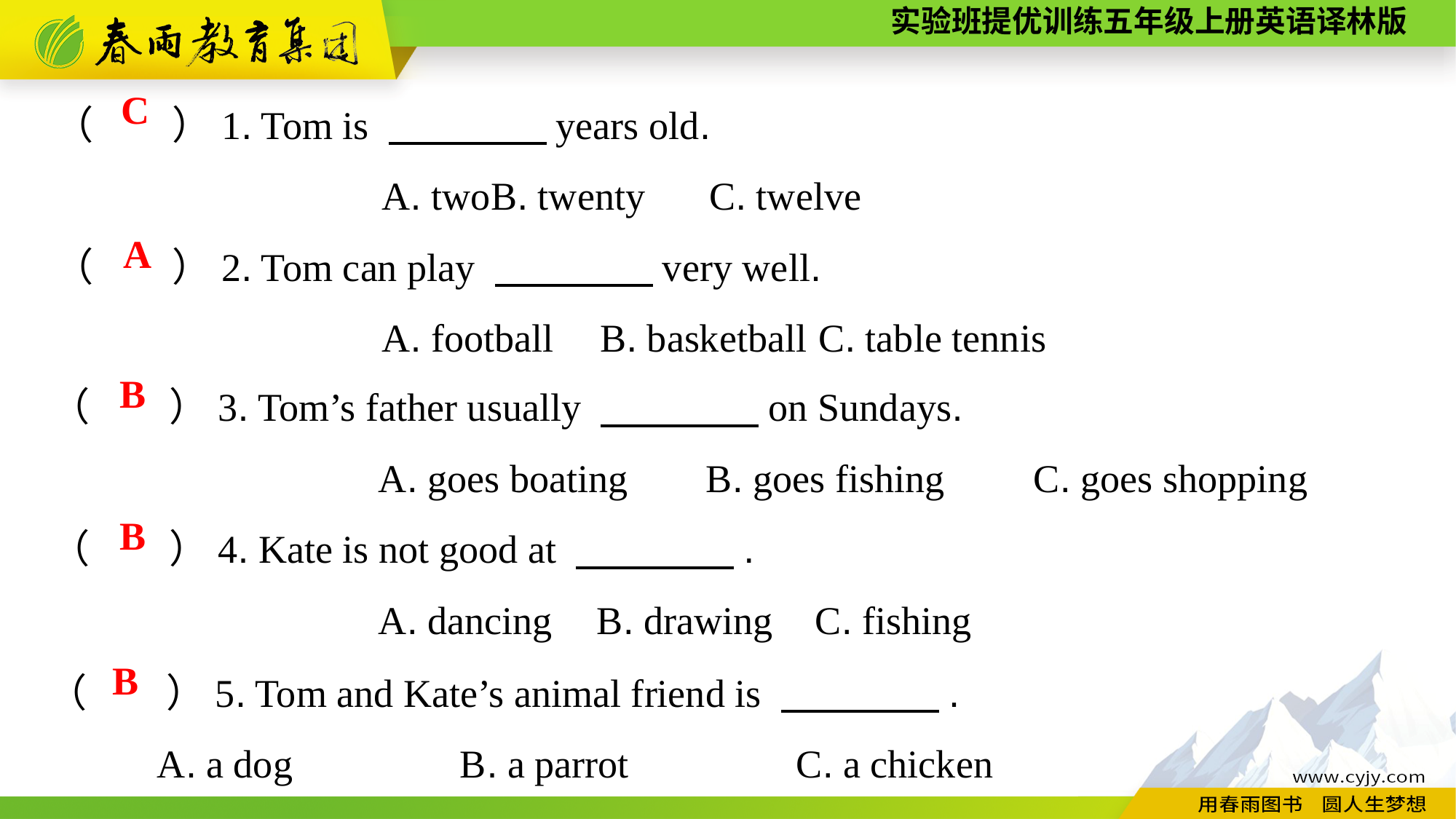

（　　）1. Tom is 　　　　years old.
			A. two	B. twenty	C. twelve
（　　）2. Tom can play 　　　　very well.
			A. football	B. basketball	C. table tennis
C
A
（　　）3. Tom’s father usually 　　　　on Sundays.
			A. goes boating	B. goes fishing	C. goes shopping
（　　）4. Kate is not good at 　　　　.
			A. dancing	B. drawing	C. fishing
B
B
（　　）5. Tom and Kate’s animal friend is 　　　　.
	A. a dog                 B. a parrot                 C. a chicken
B